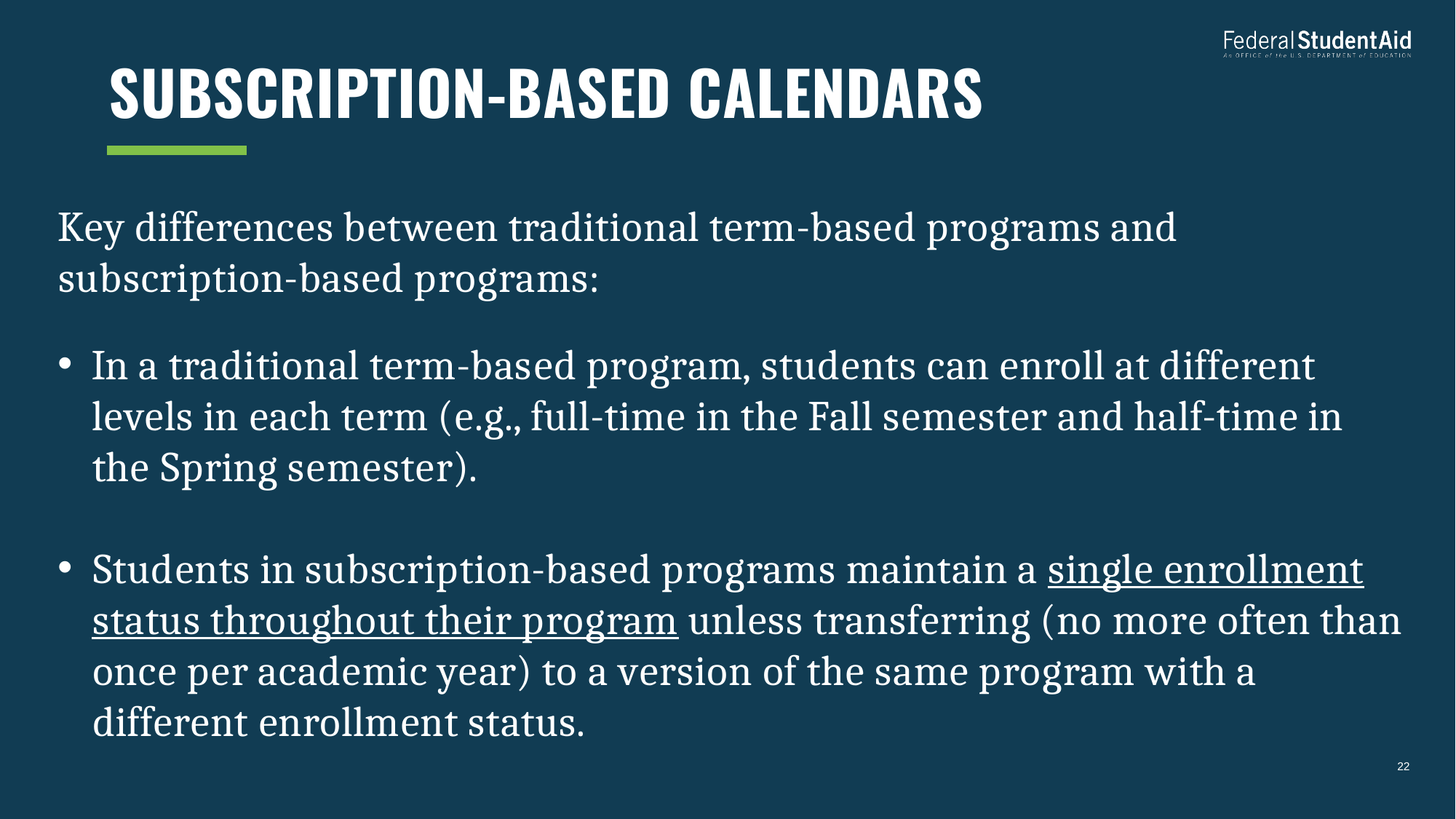

# Subscription-based CALENDARS
Key differences between traditional term-based programs and subscription-based programs:

In a traditional term-based program, students can enroll at different levels in each term (e.g., full-time in the Fall semester and half-time in the Spring semester).

Students in subscription-based programs maintain a single enrollment status throughout their program unless transferring (no more often than once per academic year) to a version of the same program with a different enrollment status.
22